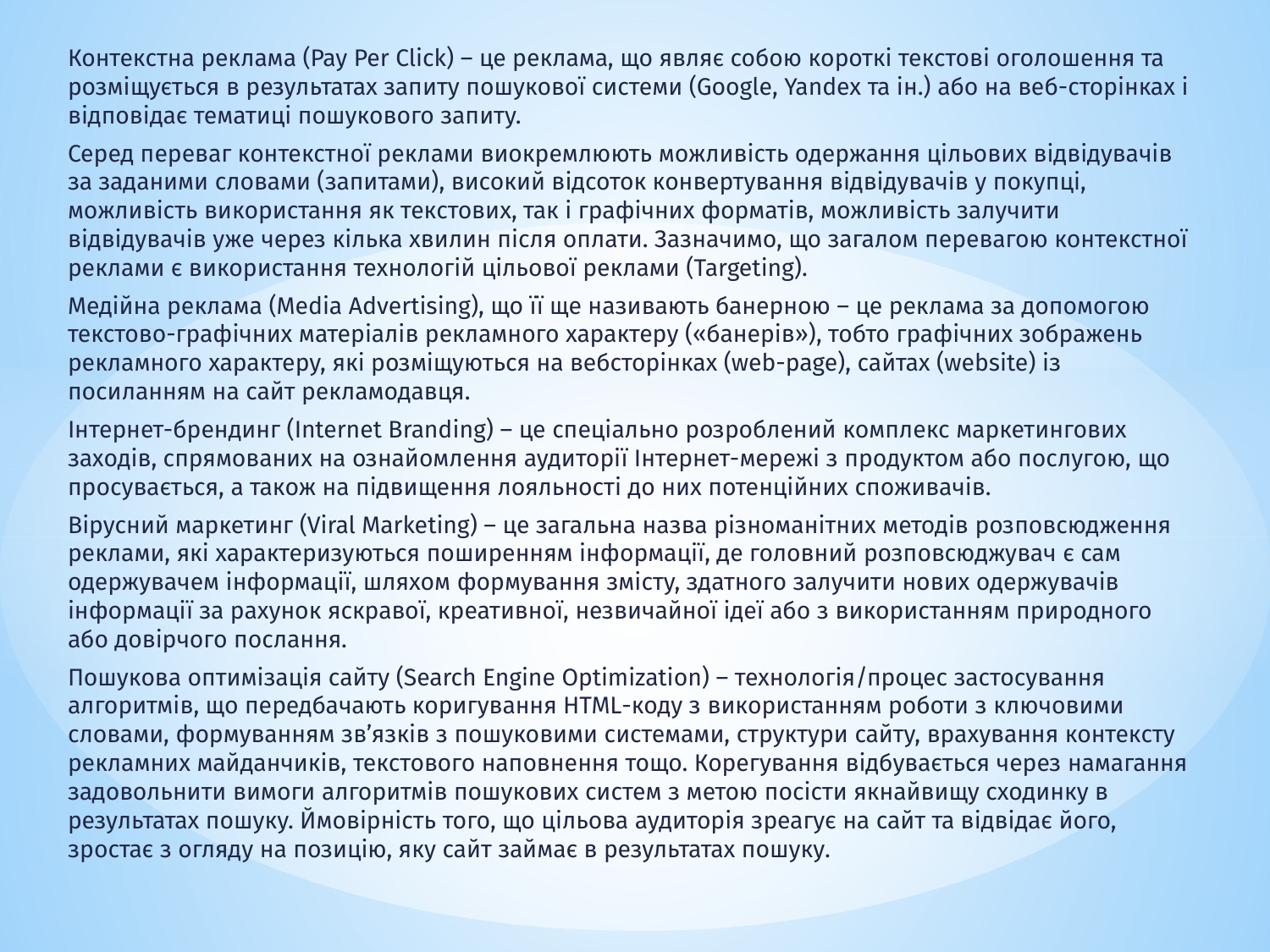

Контекстна реклама (Pay Per Click) – це реклама, що являє собою короткі текстові оголошення та розміщується в результатах запиту пошукової системи (Google, Yandex та ін.) або на веб-сторінках і відповідає тематиці пошукового запиту.
Серед переваг контекстної реклами виокремлюють можливість одержання цільових відвідувачів за заданими словами (запитами), високий відсоток конвертування відвідувачів у покупці, можливість використання як текстових, так і графічних форматів, можливість залучити відвідувачів уже через кілька хвилин після оплати. Зазначимо, що загалом перевагою контекстної реклами є використання технологій цільової реклами (Targeting).
Медійна реклама (Media Advertising), що її ще називають банерною – це реклама за допомогою текстово-графічних матеріалів рекламного характеру («банерів»), тобто графічних зображень рекламного характеру, які розміщуються на вебсторінках (web-page), сайтах (website) із посиланням на сайт рекламодавця.
Інтернет-брендинг (Internet Branding) – це спеціально розроблений комплекс маркетингових заходів, спрямованих на ознайомлення аудиторії Інтернет-мережі з продуктом або послугою, що просувається, а також на підвищення лояльності до них потенційних споживачів.
Вірусний маркетинг (Viral Marketing) – це загальна назва різноманітних методів розповсюдження реклами, які характеризуються поширенням інформації, де головний розповсюджувач є сам одержувачем інформації, шляхом формування змісту, здатного залучити нових одержувачів інформації за рахунок яскравої, креативної, незвичайної ідеї або з використанням природного або довірчого послання.
Пошукова оптимізація сайту (Search Engine Optimization) – технологія/процес застосування алгоритмів, що передбачають коригування HTML-коду з використанням роботи з ключовими словами, формуванням зв’язків з пошуковими системами, структури сайту, врахування контексту рекламних майданчиків, текстового наповнення тощо. Корегування відбувається через намагання задовольнити вимоги алгоритмів пошукових систем з метою посісти якнайвищу сходинку в результатах пошуку. Ймовірність того, що цільова аудиторія зреагує на сайт та відвідає його, зростає з огляду на позицію, яку сайт займає в результатах пошуку.